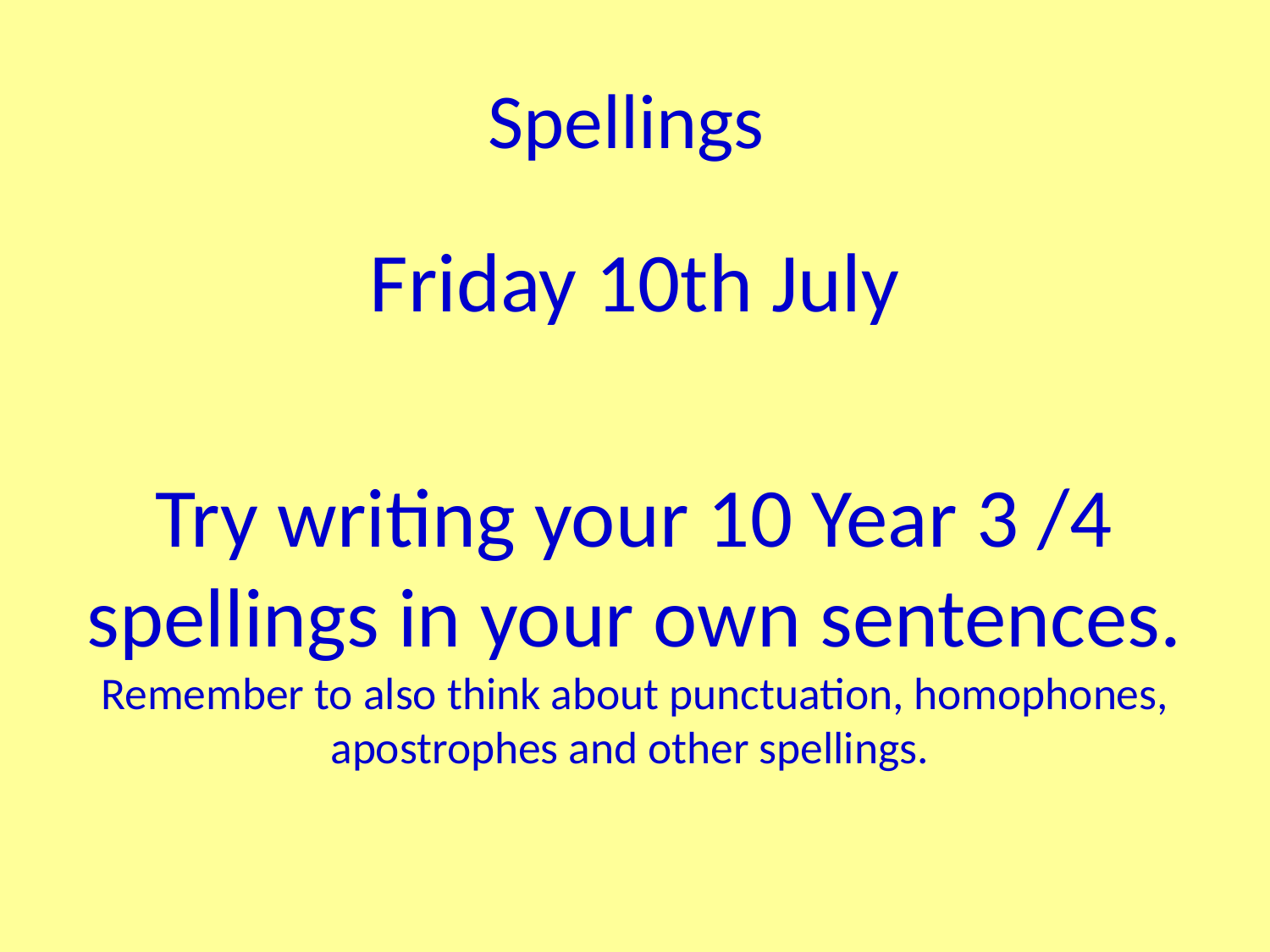

# Spellings
Friday 10th July

Try writing your 10 Year 3 /4 spellings in your own sentences. Remember to also think about punctuation, homophones, apostrophes and other spellings.